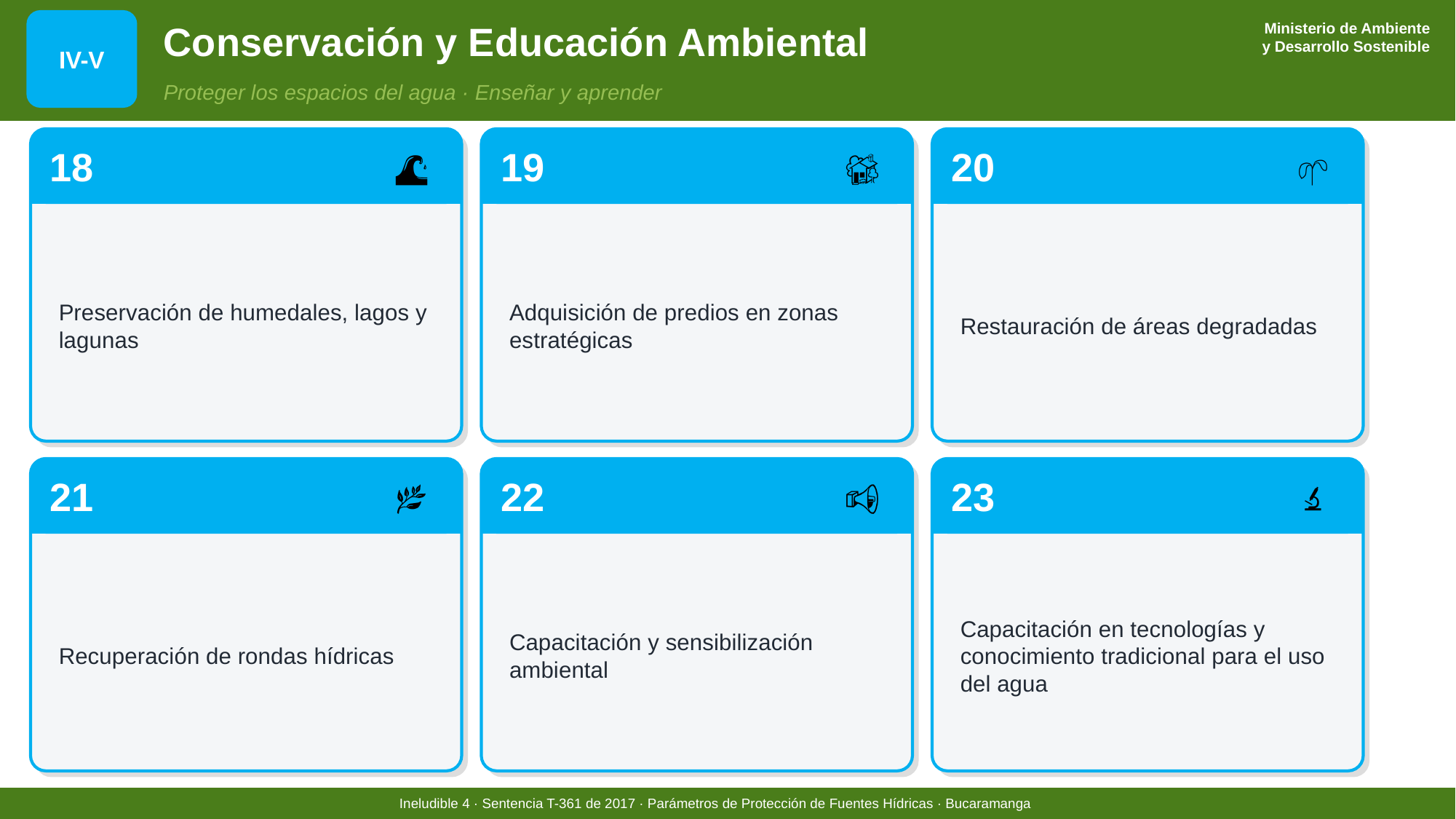

Ministerio de Ambiente
y Desarrollo Sostenible
Conservación y Educación Ambiental

IV-V
Proteger los espacios del agua · Enseñar y aprender

18
🌊
19
🏡
20
🌱

Preservación de humedales, lagos y lagunas
Adquisición de predios en zonas estratégicas
Restauración de áreas degradadas

21
🌿
22
📢
23
🔬

Recuperación de rondas hídricas
Capacitación y sensibilización ambiental
Capacitación en tecnologías y conocimiento tradicional para el uso del agua

Ineludible 4 · Sentencia T-361 de 2017 · Parámetros de Protección de Fuentes Hídricas · Bucaramanga